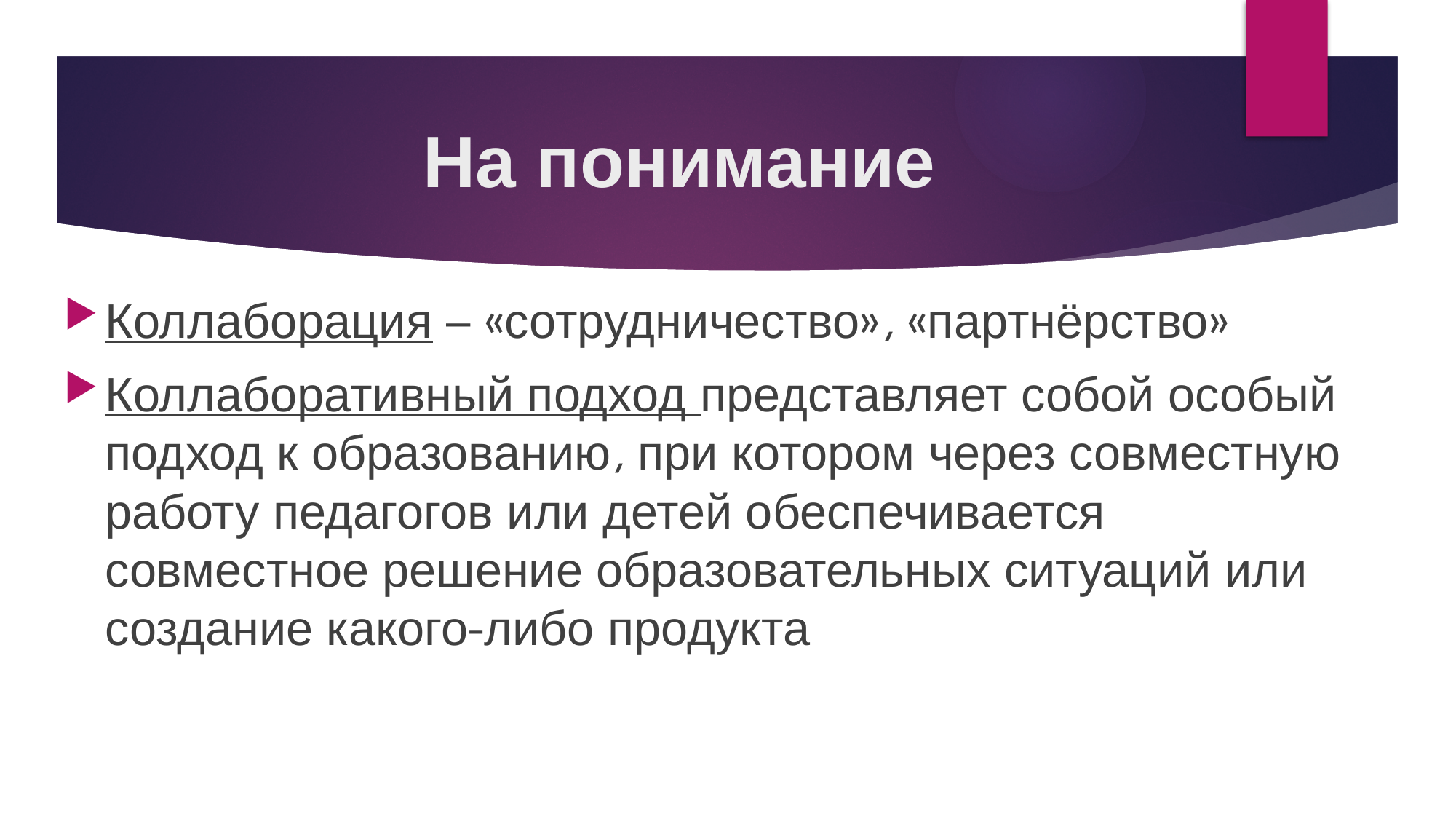

# На понимание
Коллаборация – «сотрудничество», «партнёрство»
Коллаборативный подход представляет собой особый подход к образованию, при котором через совместную работу педагогов или детей обеспечивается совместное решение образовательных ситуаций или создание какого-либо продукта